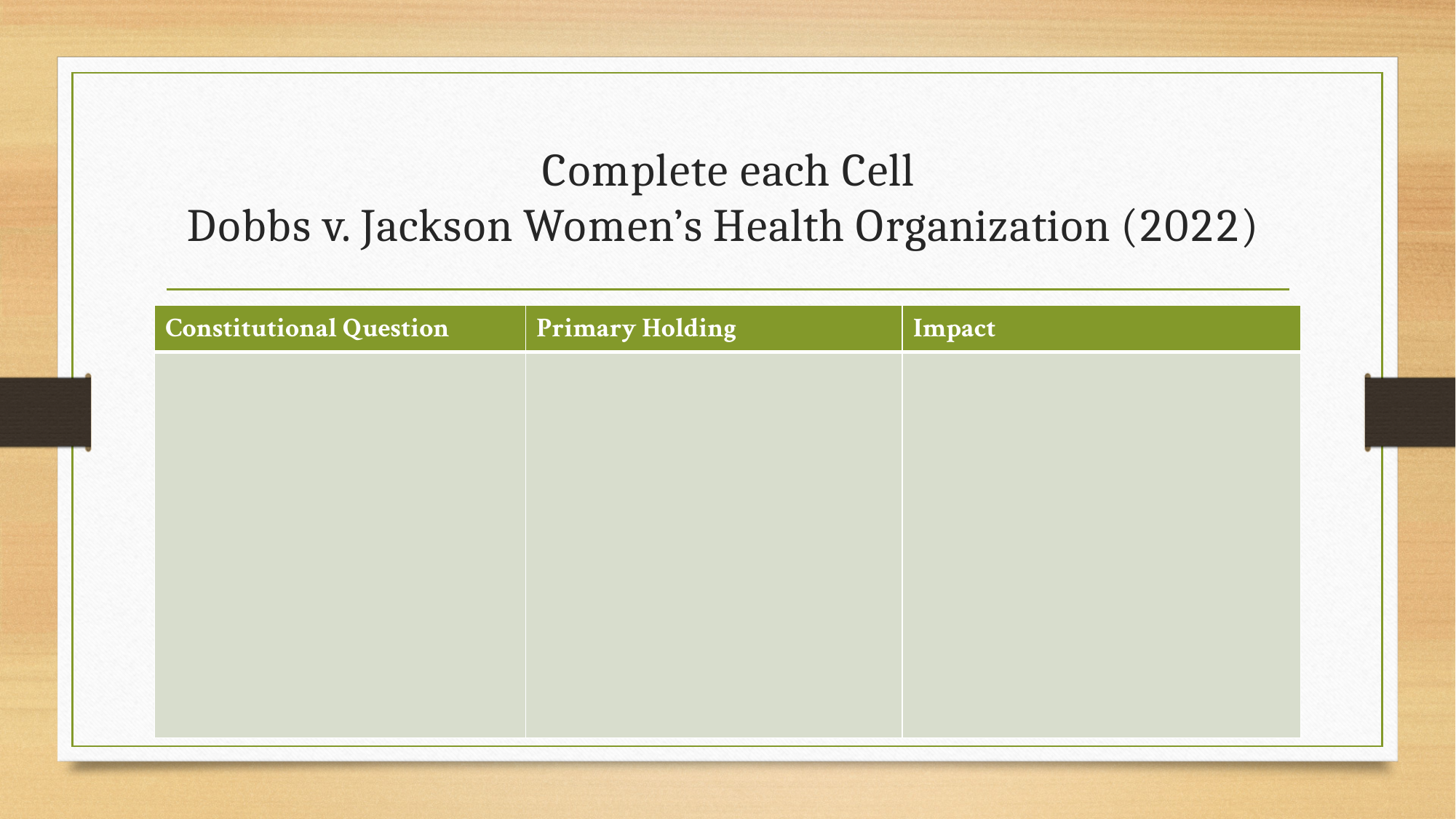

# Complete each Cell Dobbs v. Jackson Women’s Health Organization (2022)
| Constitutional Question | Primary Holding | Impact |
| --- | --- | --- |
|  |  |  |